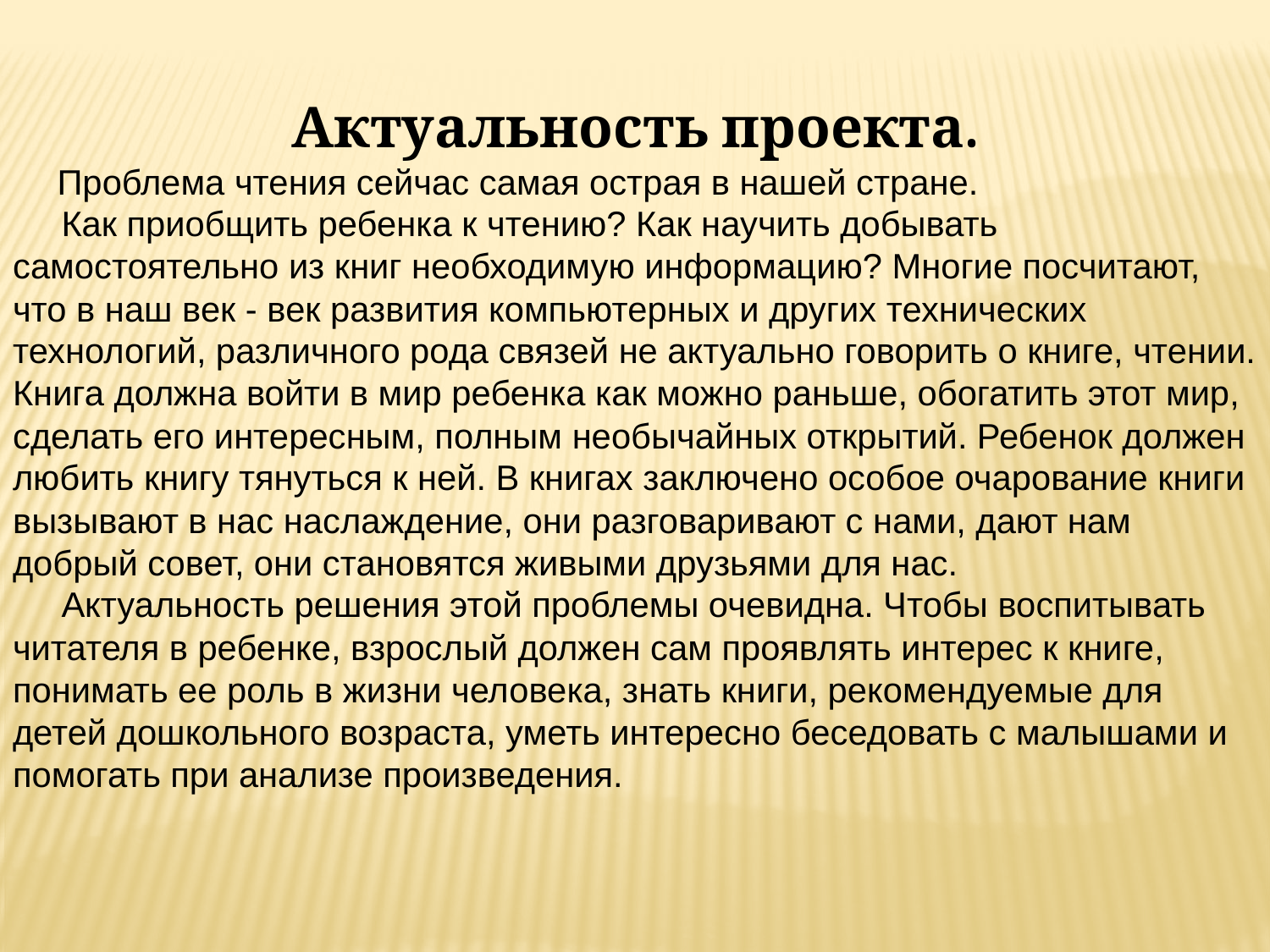

Актуальность проекта.
     Проблема чтения сейчас самая острая в нашей стране.
     Как приобщить ребенка к чтению? Как научить добывать самостоятельно из книг необходимую информацию? Многие посчитают, что в наш век - век развития компьютерных и других технических технологий, различного рода связей не актуально говорить о книге, чтении. Книга должна войти в мир ребенка как можно раньше, обогатить этот мир, сделать его интересным, полным необычайных открытий. Ребенок должен любить книгу тянуться к ней. В книгах заключено особое очарование книги вызывают в нас наслаждение, они разговаривают с нами, дают нам добрый совет, они становятся живыми друзьями для нас.
     Актуальность решения этой проблемы очевидна. Чтобы воспитывать читателя в ребенке, взрослый должен сам проявлять интерес к книге, понимать ее роль в жизни человека, знать книги, рекомендуемые для детей дошкольного возраста, уметь интересно беседовать с малышами и помогать при анализе произведения.